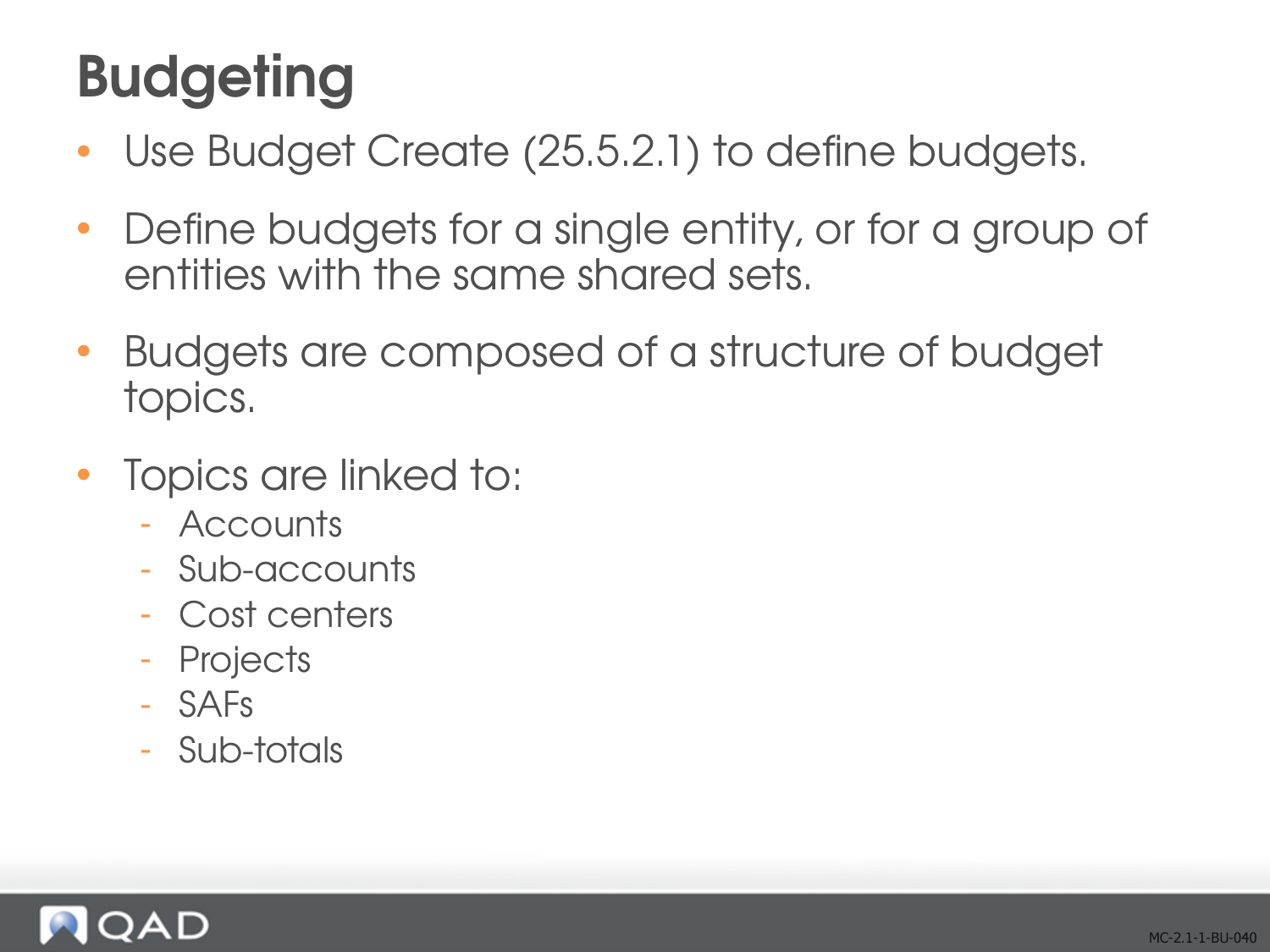

# Budgeting
Use Budget Create (25.5.2.1) to define budgets.
Define budgets for a single entity, or for a group of entities with the same shared sets.
Budgets are composed of a structure of budget topics.
Topics are linked to:
Accounts
Sub-accounts
Cost centers
Projects
SAFs
Sub-totals
MC-2.1-1-BU-040